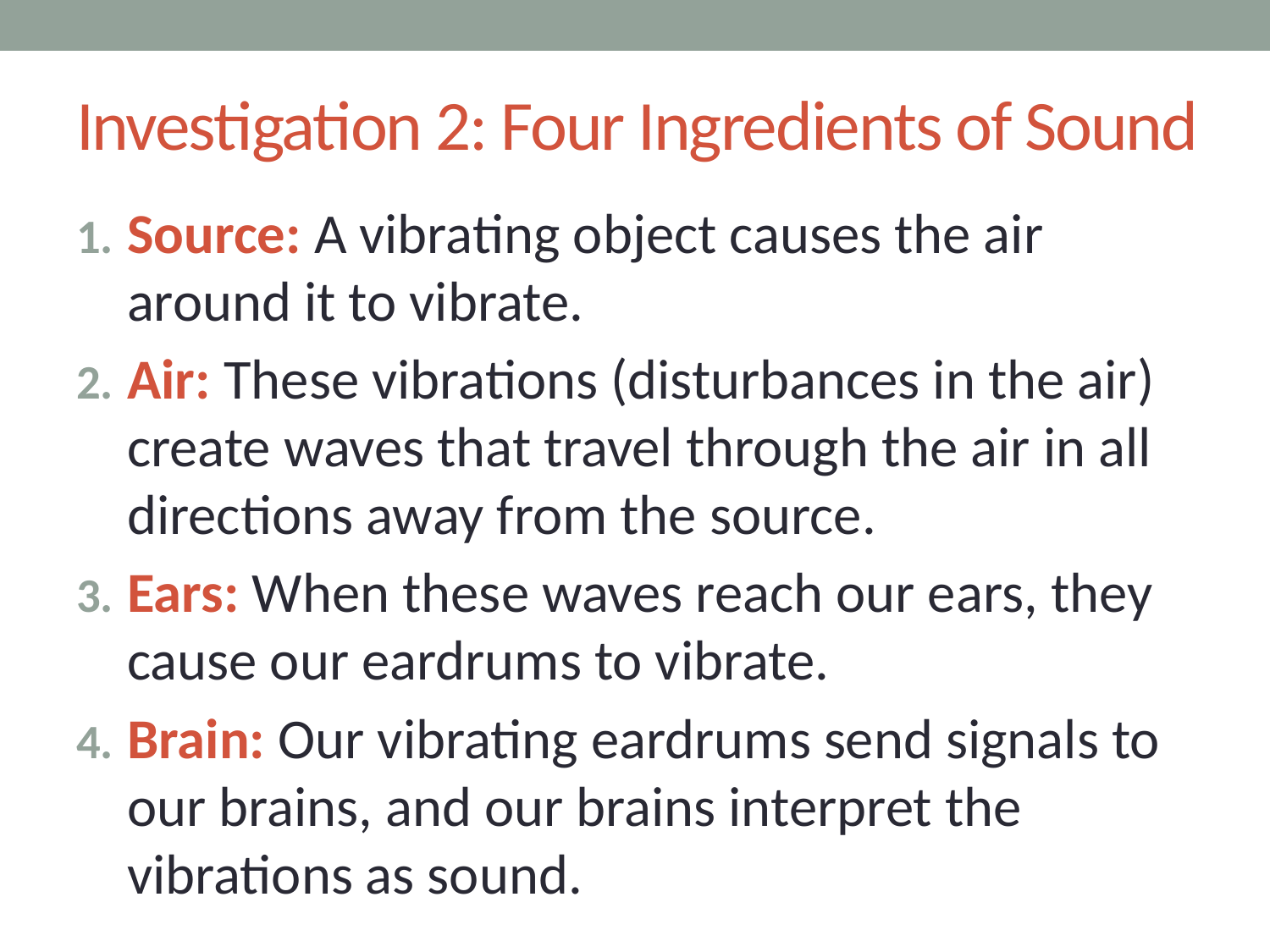

# Investigation 2: Four Ingredients of Sound
Source: A vibrating object causes the air around it to vibrate.
Air: These vibrations (disturbances in the air) create waves that travel through the air in all directions away from the source.
Ears: When these waves reach our ears, they cause our eardrums to vibrate.
Brain: Our vibrating eardrums send signals to our brains, and our brains interpret the vibrations as sound.